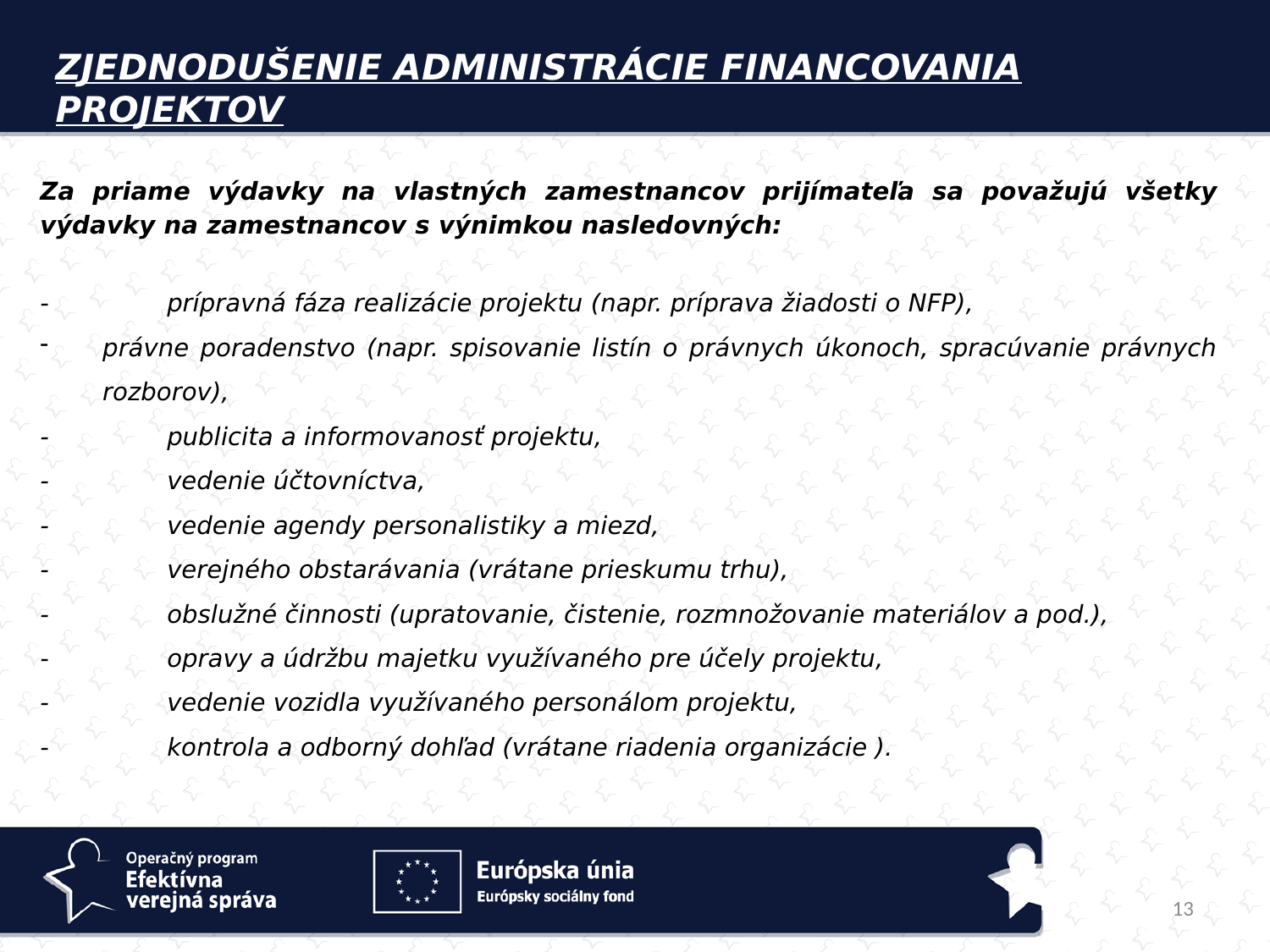

Zjednodušenie administrácie financovania projektov
Za priame výdavky na vlastných zamestnancov prijímateľa sa považujú všetky výdavky na zamestnancov s výnimkou nasledovných:

-	prípravná fáza realizácie projektu (napr. príprava žiadosti o NFP),
právne poradenstvo (napr. spisovanie listín o právnych úkonoch, spracúvanie právnych rozborov),
-	publicita a informovanosť projektu,
-	vedenie účtovníctva,
-	vedenie agendy personalistiky a miezd,
-	verejného obstarávania (vrátane prieskumu trhu),
-	obslužné činnosti (upratovanie, čistenie, rozmnožovanie materiálov a pod.),
-	opravy a údržbu majetku využívaného pre účely projektu,
-	vedenie vozidla využívaného personálom projektu,
-	kontrola a odborný dohľad (vrátane riadenia organizácie ).

13